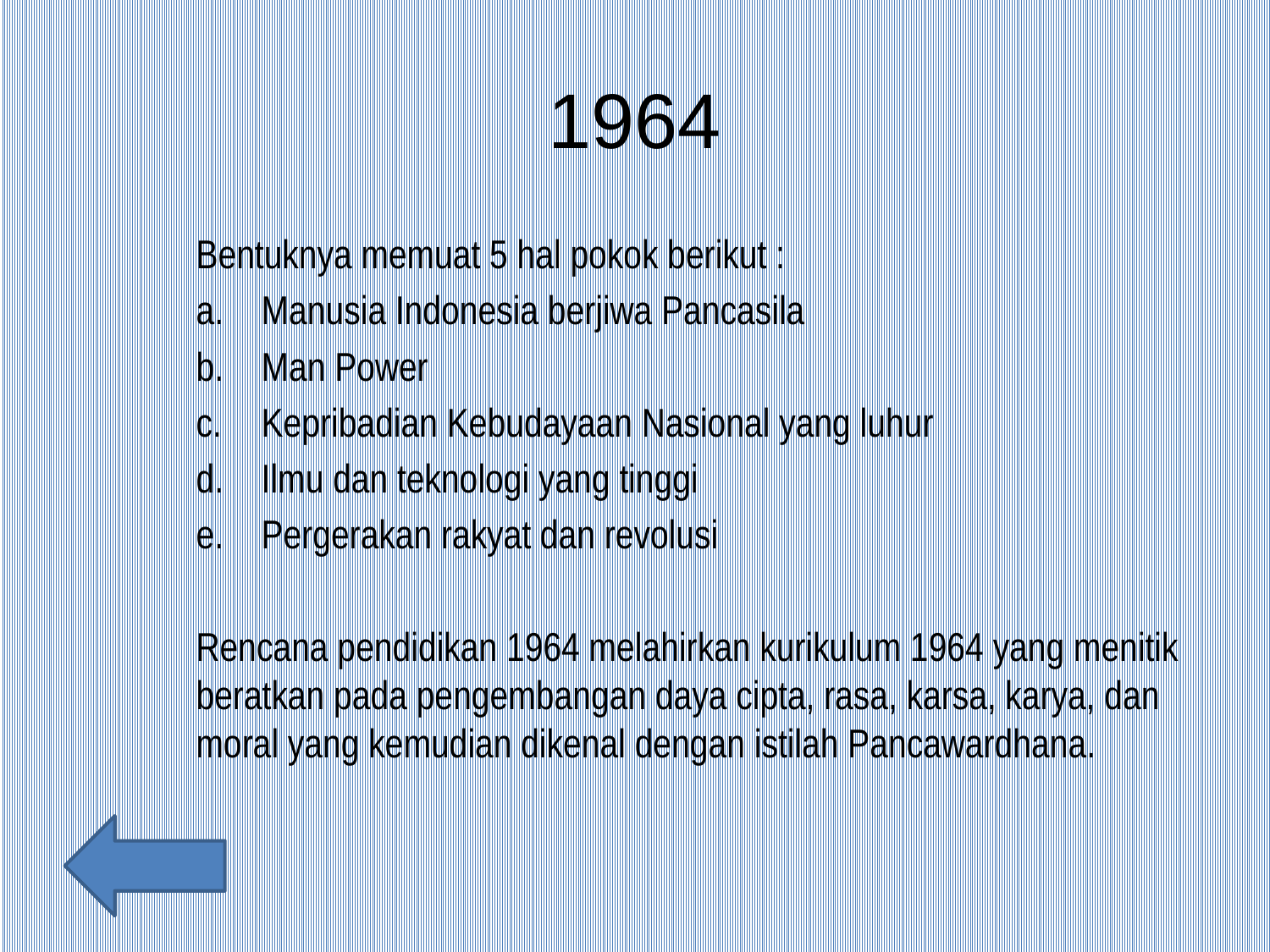

# 1964
Bentuknya memuat 5 hal pokok berikut :
Manusia Indonesia berjiwa Pancasila
Man Power
Kepribadian Kebudayaan Nasional yang luhur
Ilmu dan teknologi yang tinggi
Pergerakan rakyat dan revolusi

Rencana pendidikan 1964 melahirkan kurikulum 1964 yang menitik beratkan pada pengembangan daya cipta, rasa, karsa, karya, dan moral yang kemudian dikenal dengan istilah Pancawardhana.